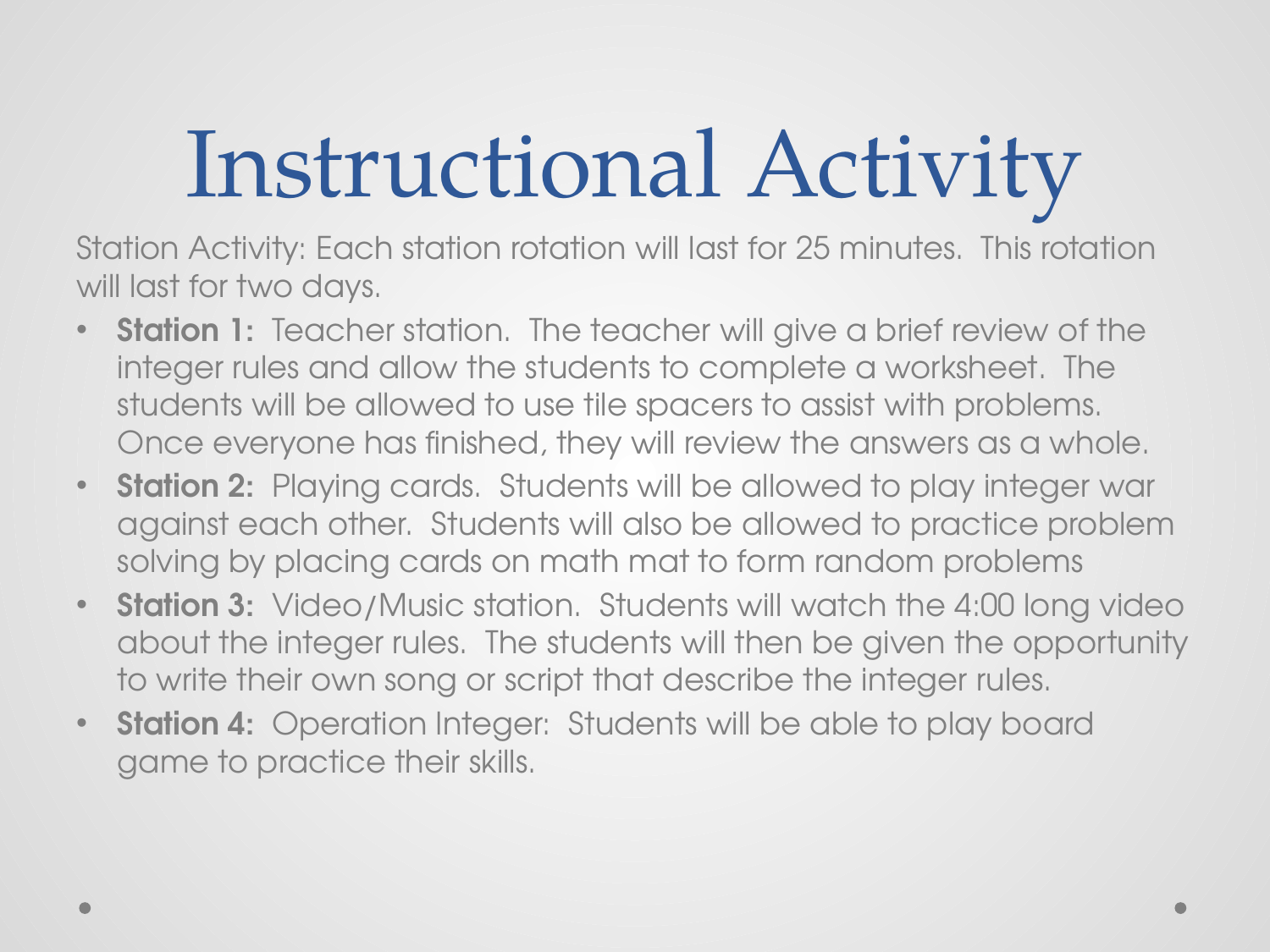

# Instructional Activity
Station Activity: Each station rotation will last for 25 minutes.  This rotation will last for two days.
Station 1:  Teacher station.  The teacher will give a brief review of the integer rules and allow the students to complete a worksheet.  The students will be allowed to use tile spacers to assist with problems.  Once everyone has finished, they will review the answers as a whole.
Station 2:  Playing cards.  Students will be allowed to play integer war against each other.  Students will also be allowed to practice problem solving by placing cards on math mat to form random problems
Station 3:  Video/Music station.  Students will watch the 4:00 long video about the integer rules.  The students will then be given the opportunity to write their own song or script that describe the integer rules.
Station 4:  Operation Integer:  Students will be able to play board game to practice their skills.